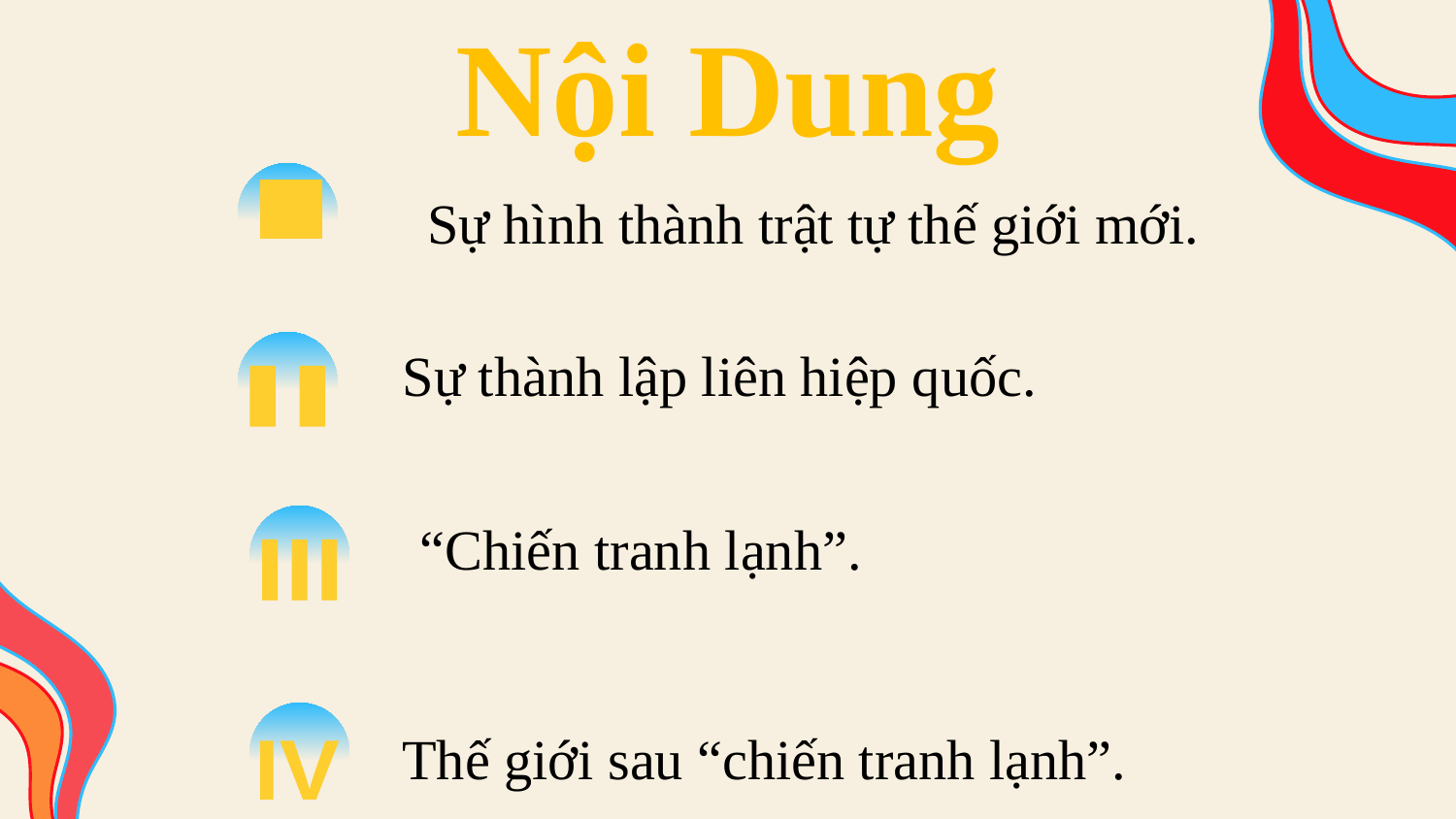

Nội Dung

I
 Sự hình thành trật tự thế giới mới.

Sự thành lập liên hiệp quốc.
II

“Chiến tranh lạnh”.
III
Thế giới sau “chiến tranh lạnh”.

IV